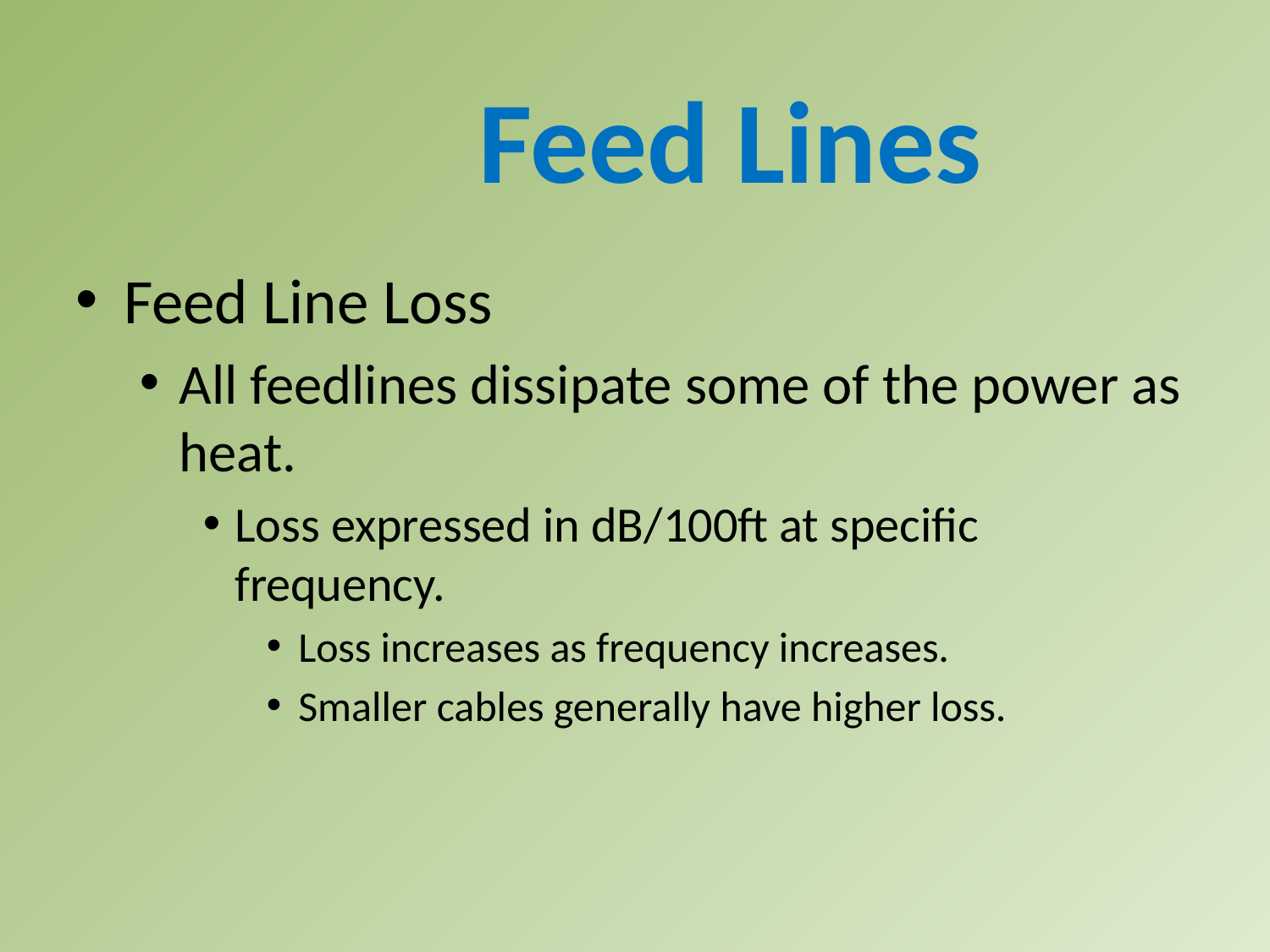

Feed Lines
Feed Line Loss
All feedlines dissipate some of the power as heat.
Loss expressed in dB/100ft at specific frequency.
Loss increases as frequency increases.
Smaller cables generally have higher loss.